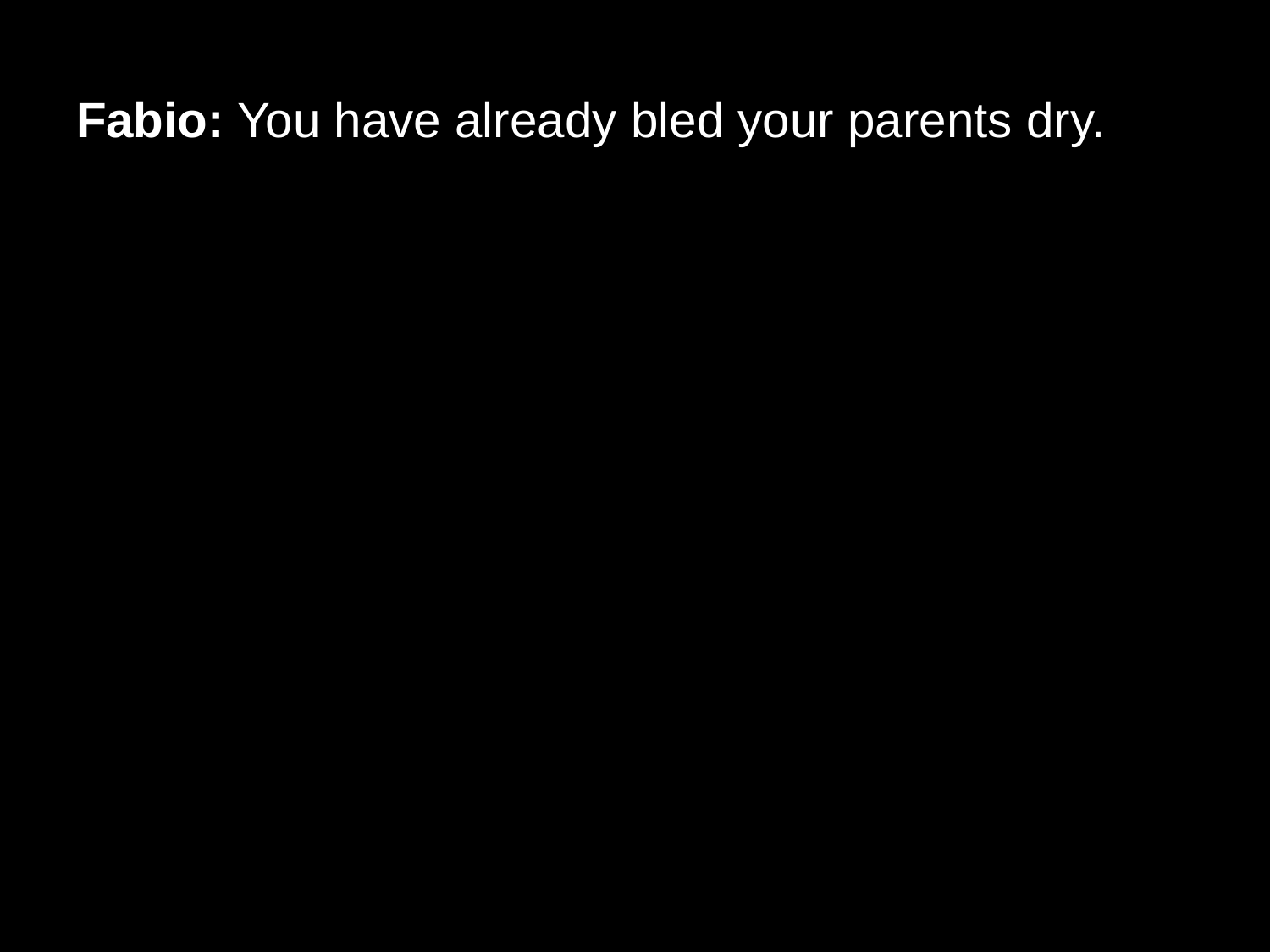

# Fabio: You have already bled your parents dry.